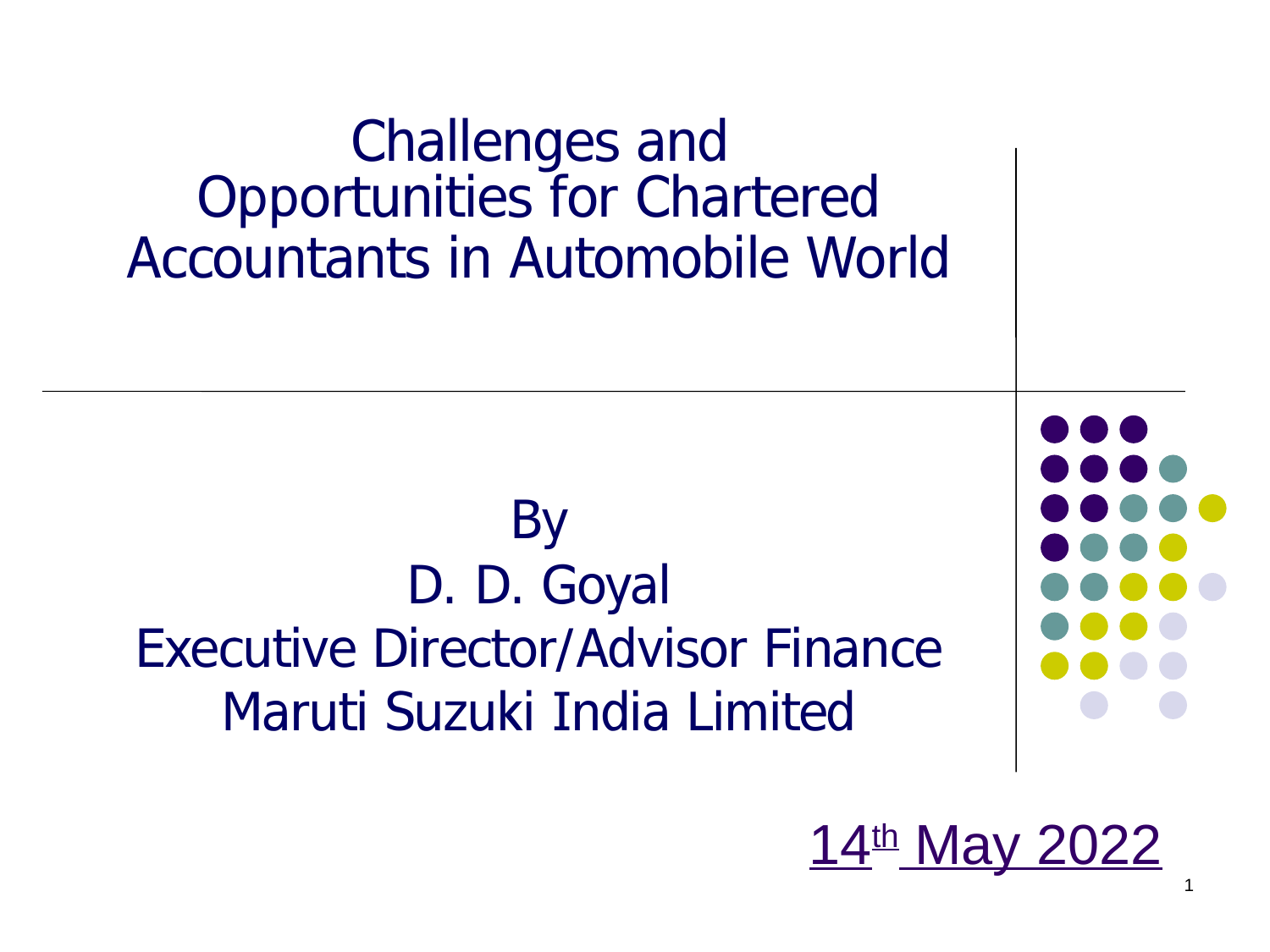

Challenges and
Opportunities for Chartered Accountants in Automobile World

By

D. D. Goyal

Executive Director/Advisor Finance

Maruti Suzuki India Limited

14th May 2022

1